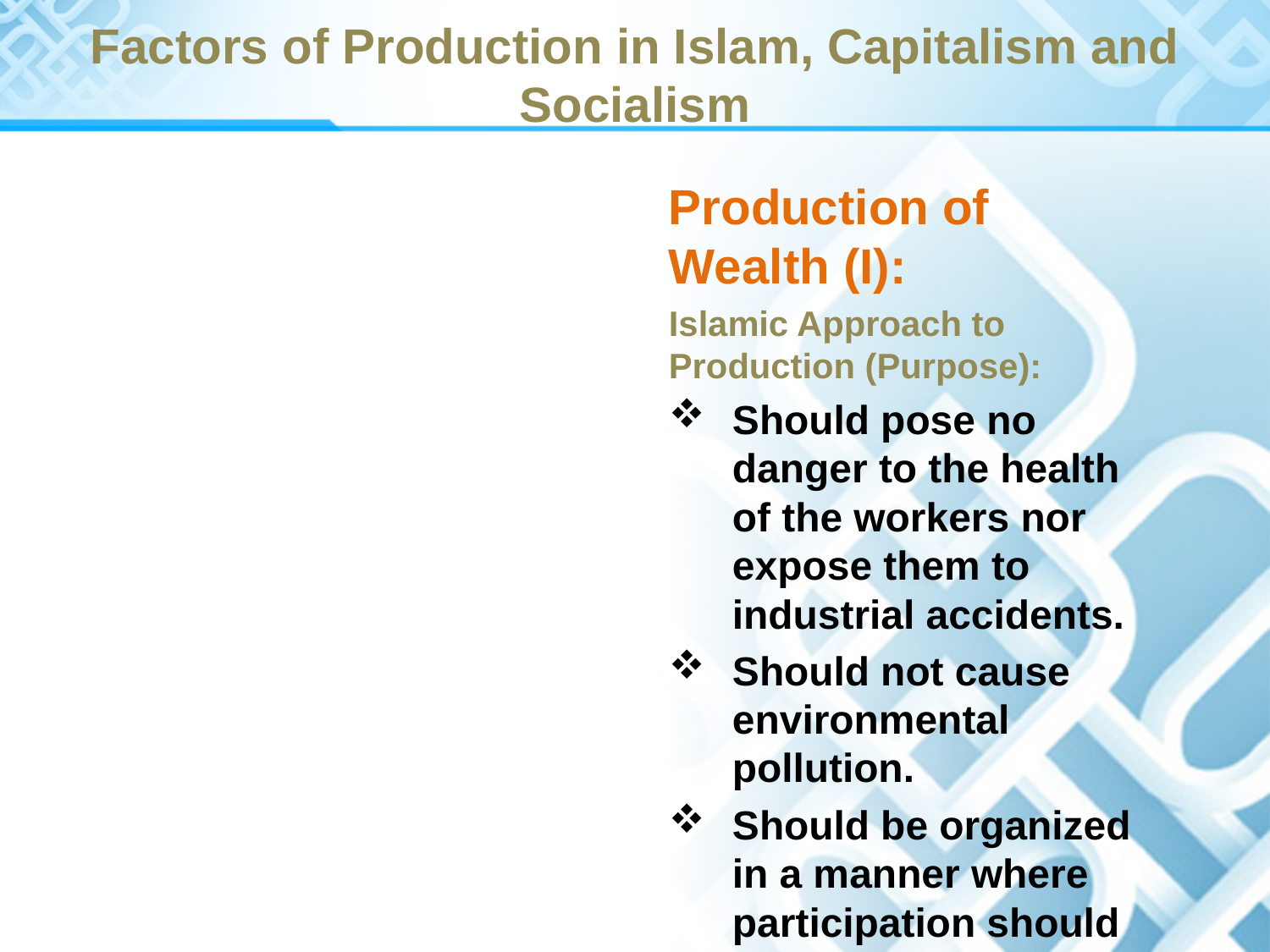

Factors of Production in Islam, Capitalism and Socialism
Production of Wealth (I):
Islamic Approach to Production (Purpose):
Should pose no danger to the health of the workers nor expose them to industrial accidents.
Should not cause environmental pollution.
Should be organized in a manner where participation should be open to everyone.